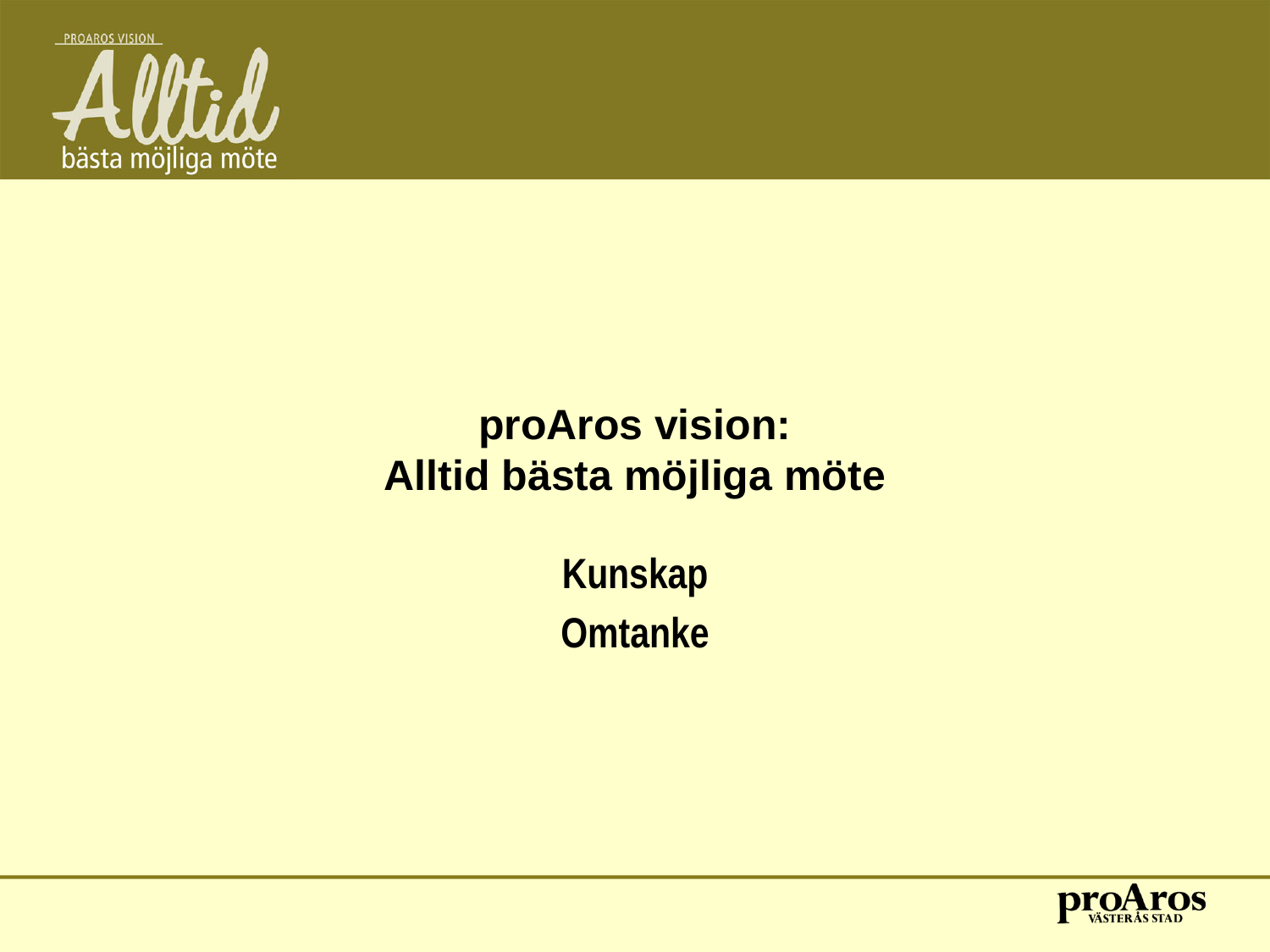

# proAros vision: Alltid bästa möjliga möte
Kunskap
Omtanke